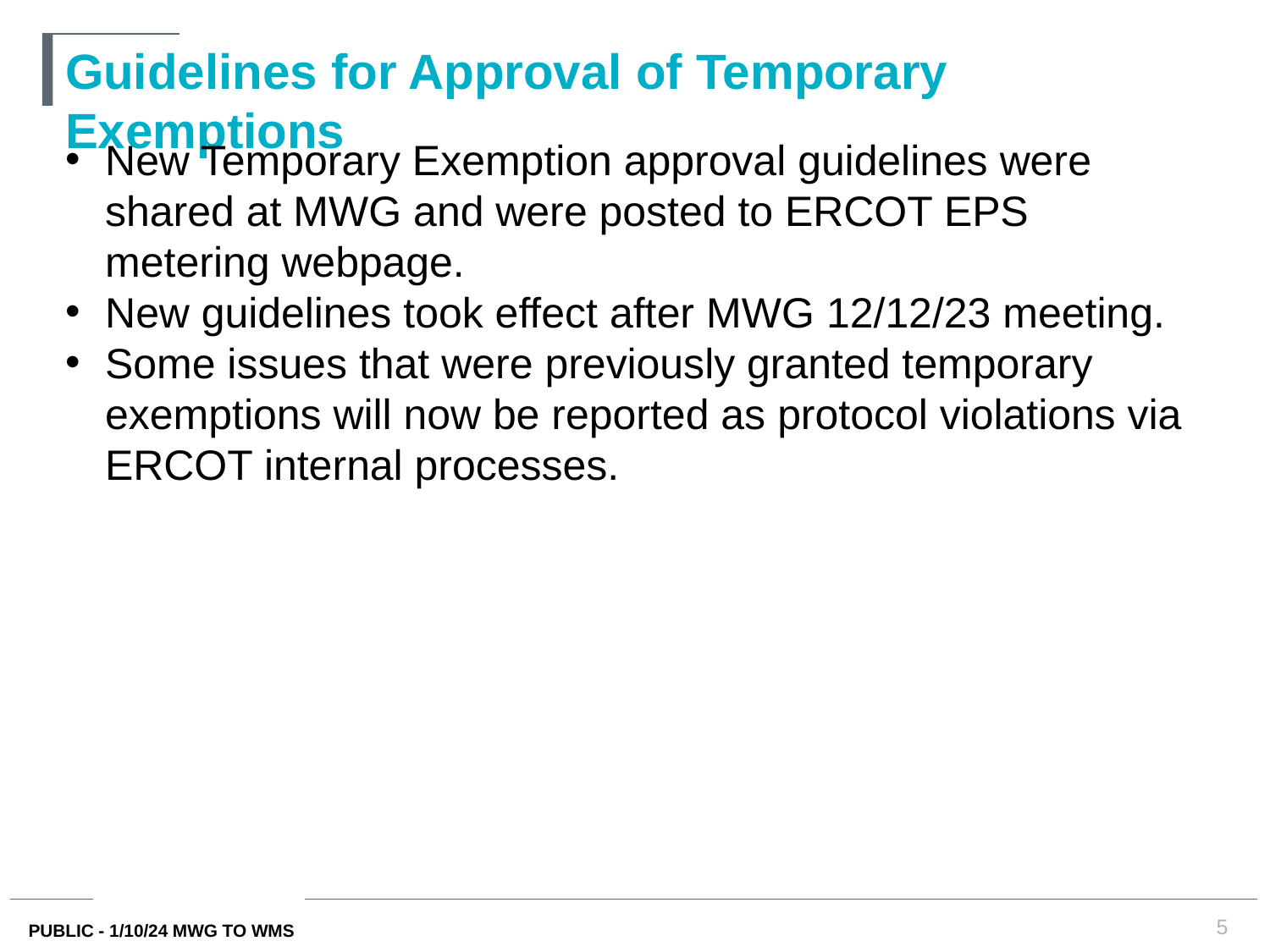

# Guidelines for Approval of Temporary Exemptions
New Temporary Exemption approval guidelines were shared at MWG and were posted to ERCOT EPS metering webpage.
New guidelines took effect after MWG 12/12/23 meeting.
Some issues that were previously granted temporary exemptions will now be reported as protocol violations via ERCOT internal processes.

5
PUBLIC - 1/10/24 MWG TO WMS